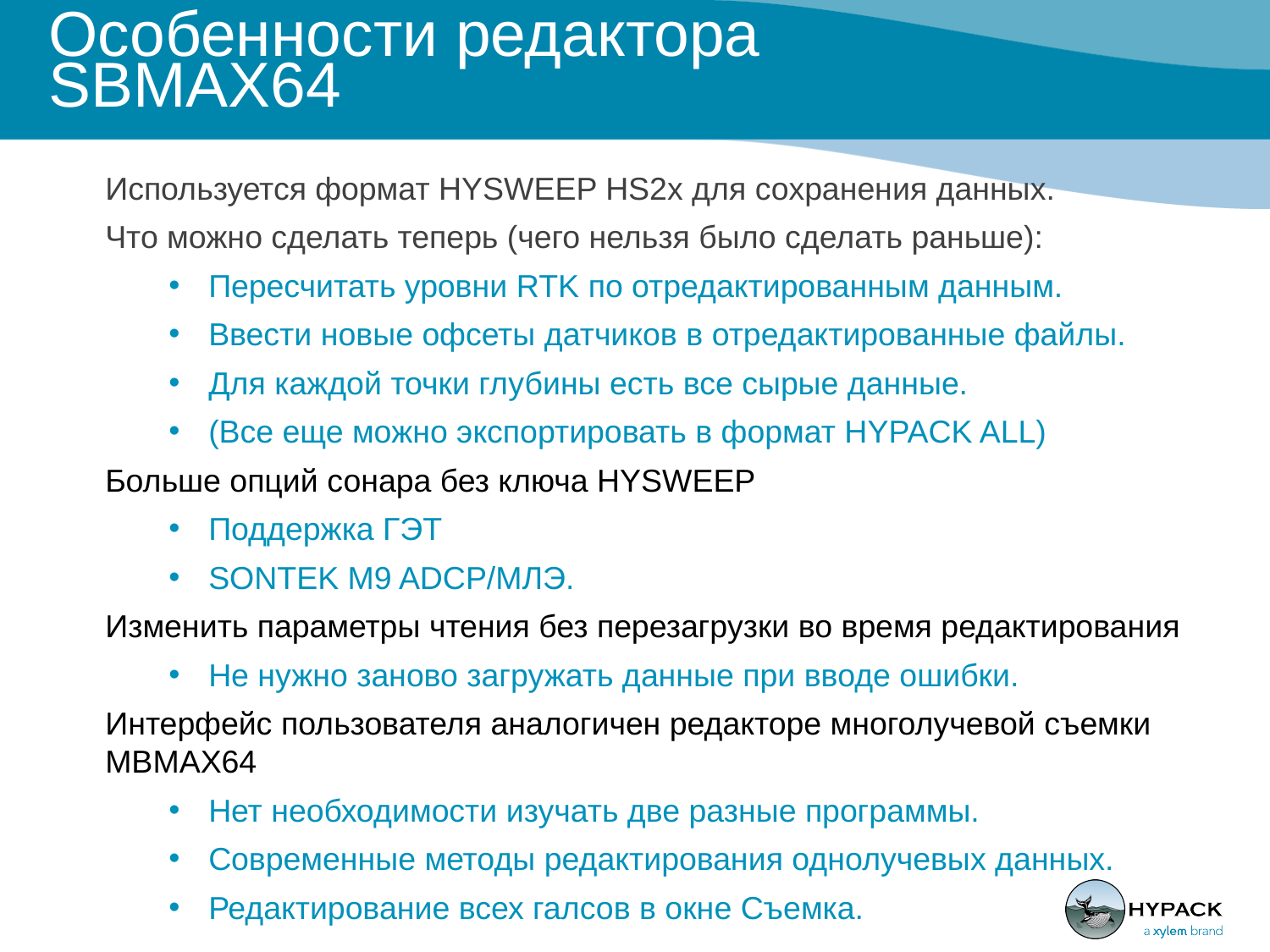

# Особенности редактора SBMAX64
Используется формат HYSWEEP HS2x для сохранения данных.
Что можно сделать теперь (чего нельзя было сделать раньше):
Пересчитать уровни RTK по отредактированным данным.
Ввести новые офсеты датчиков в отредактированные файлы.
Для каждой точки глубины есть все сырые данные.
(Все еще можно экспортировать в формат HYPACK ALL)
Больше опций сонара без ключа HYSWEEP
Поддержка ГЭТ
SONTEK M9 ADCP/МЛЭ.
Изменить параметры чтения без перезагрузки во время редактирования
Не нужно заново загружать данные при вводе ошибки.
Интерфейс пользователя аналогичен редакторе многолучевой съемки MBMAX64
Нет необходимости изучать две разные программы.
Современные методы редактирования однолучевых данных.
Редактирование всех галсов в окне Съемка.